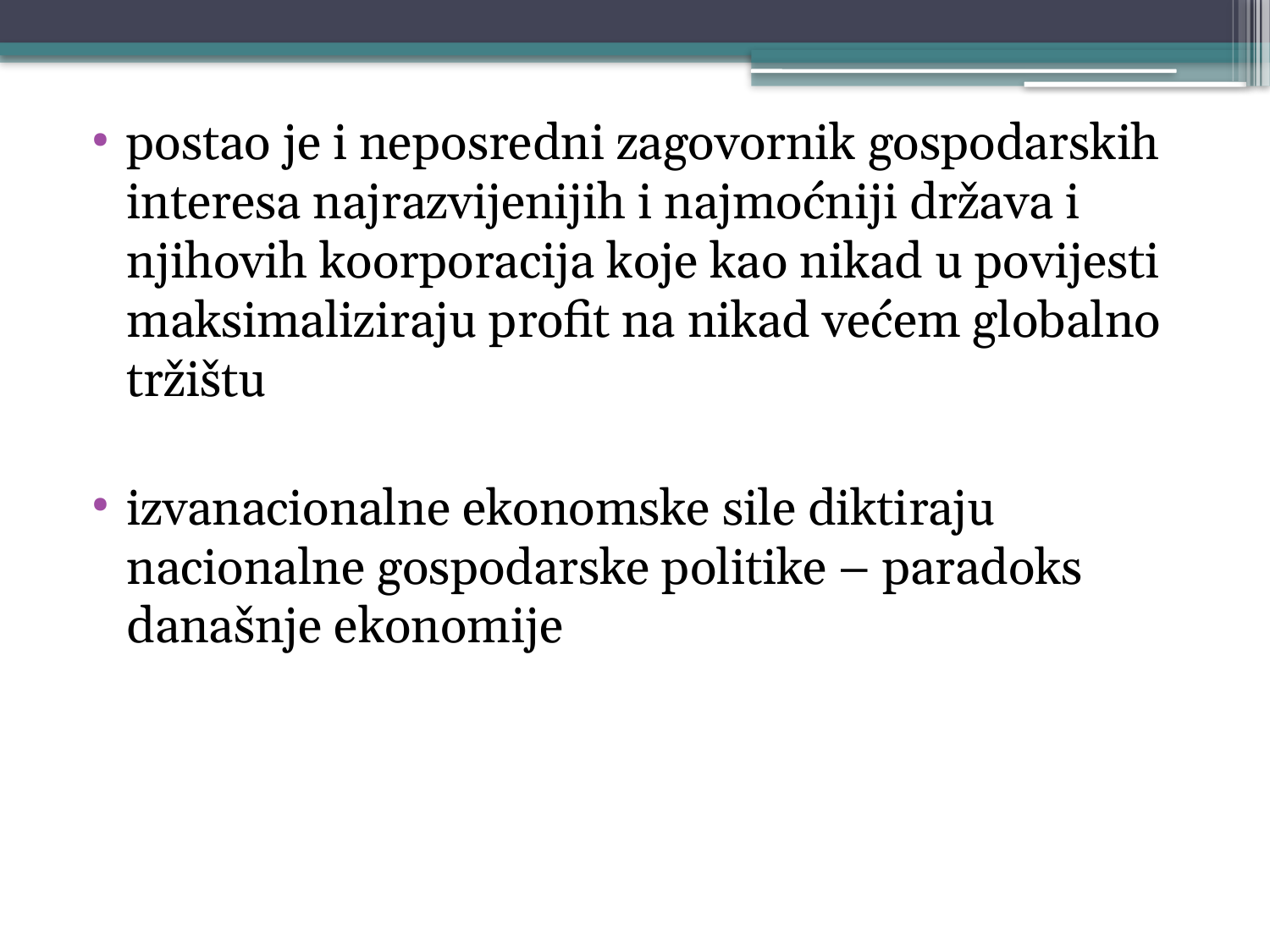

postao je i neposredni zagovornik gospodarskih interesa najrazvijenijih i najmoćniji država i njihovih koorporacija koje kao nikad u povijesti maksimaliziraju profit na nikad većem globalno tržištu

izvanacionalne ekonomske sile diktiraju nacionalne gospodarske politike – paradoks današnje ekonomije